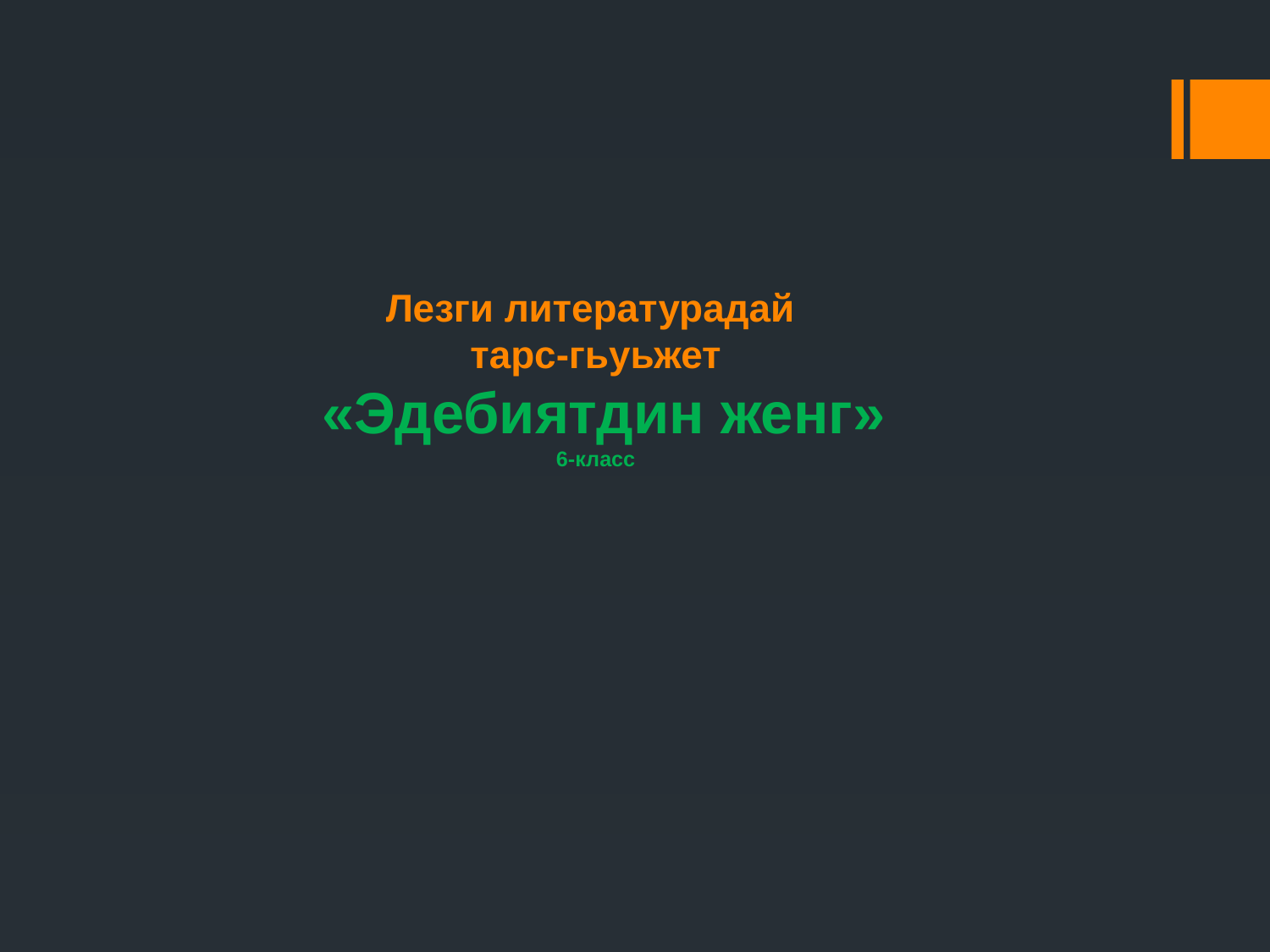

# Лезги литературадай тарс-гьуьжет  «Эдебиятдин женг» 6-класс